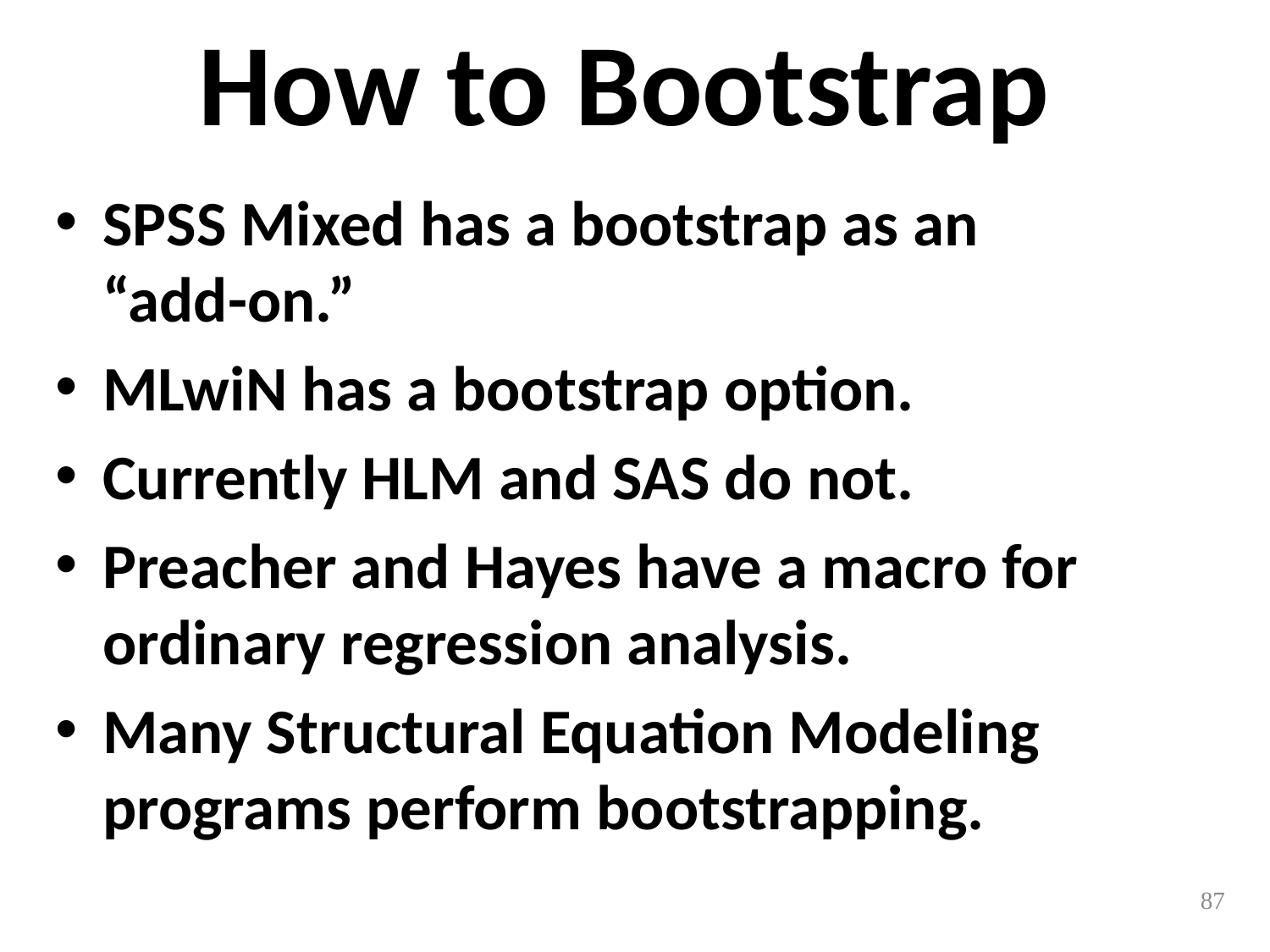

# How to Bootstrap

SPSS Mixed has a bootstrap as an “add-on.”
MLwiN has a bootstrap option.
Currently HLM and SAS do not.
Preacher and Hayes have a macro for ordinary regression analysis.
Many Structural Equation Modeling programs perform bootstrapping.

87